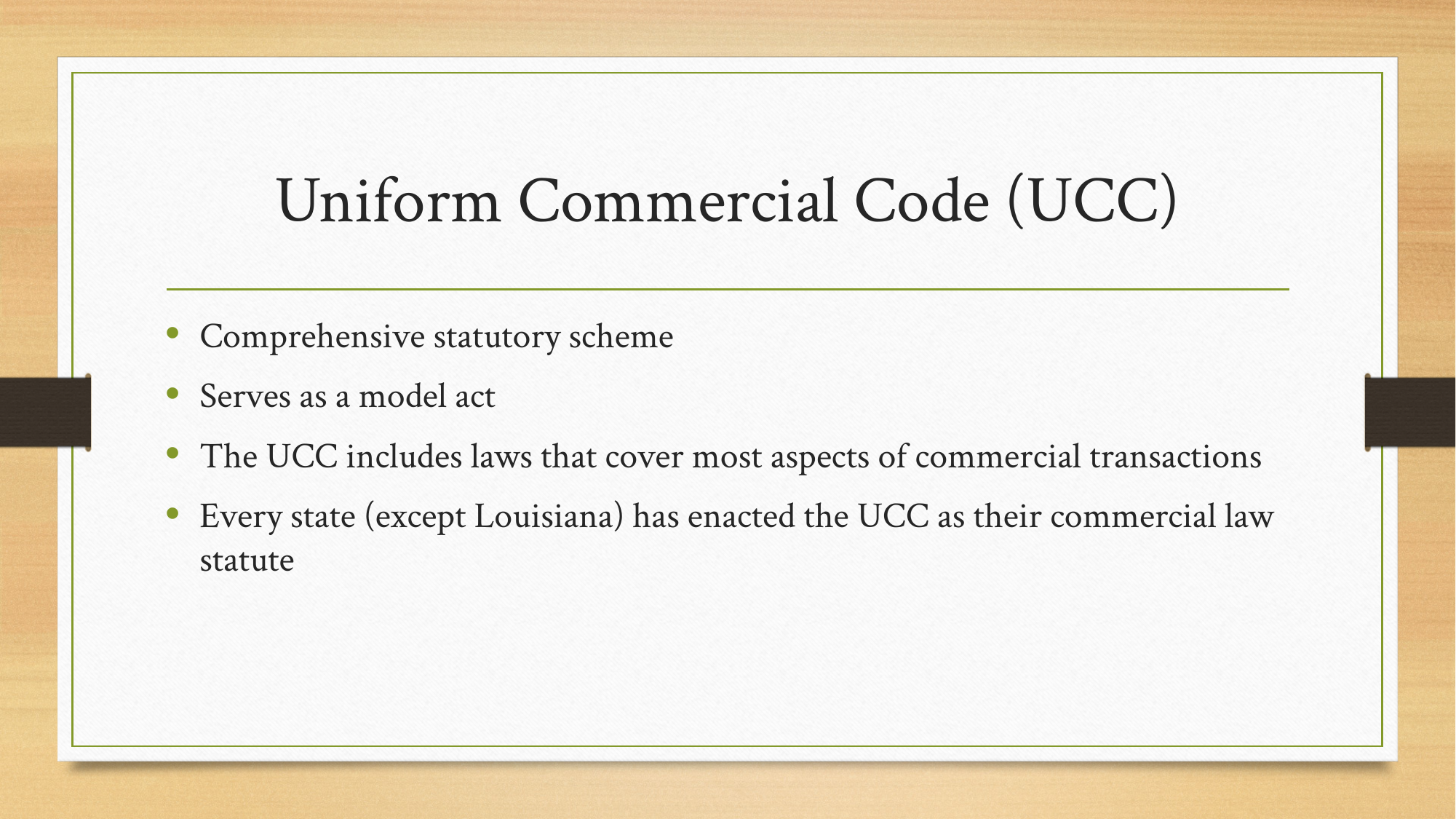

# Uniform Commercial Code (UCC)
Comprehensive statutory scheme
Serves as a model act
The UCC includes laws that cover most aspects of commercial transactions
Every state (except Louisiana) has enacted the UCC as their commercial law statute